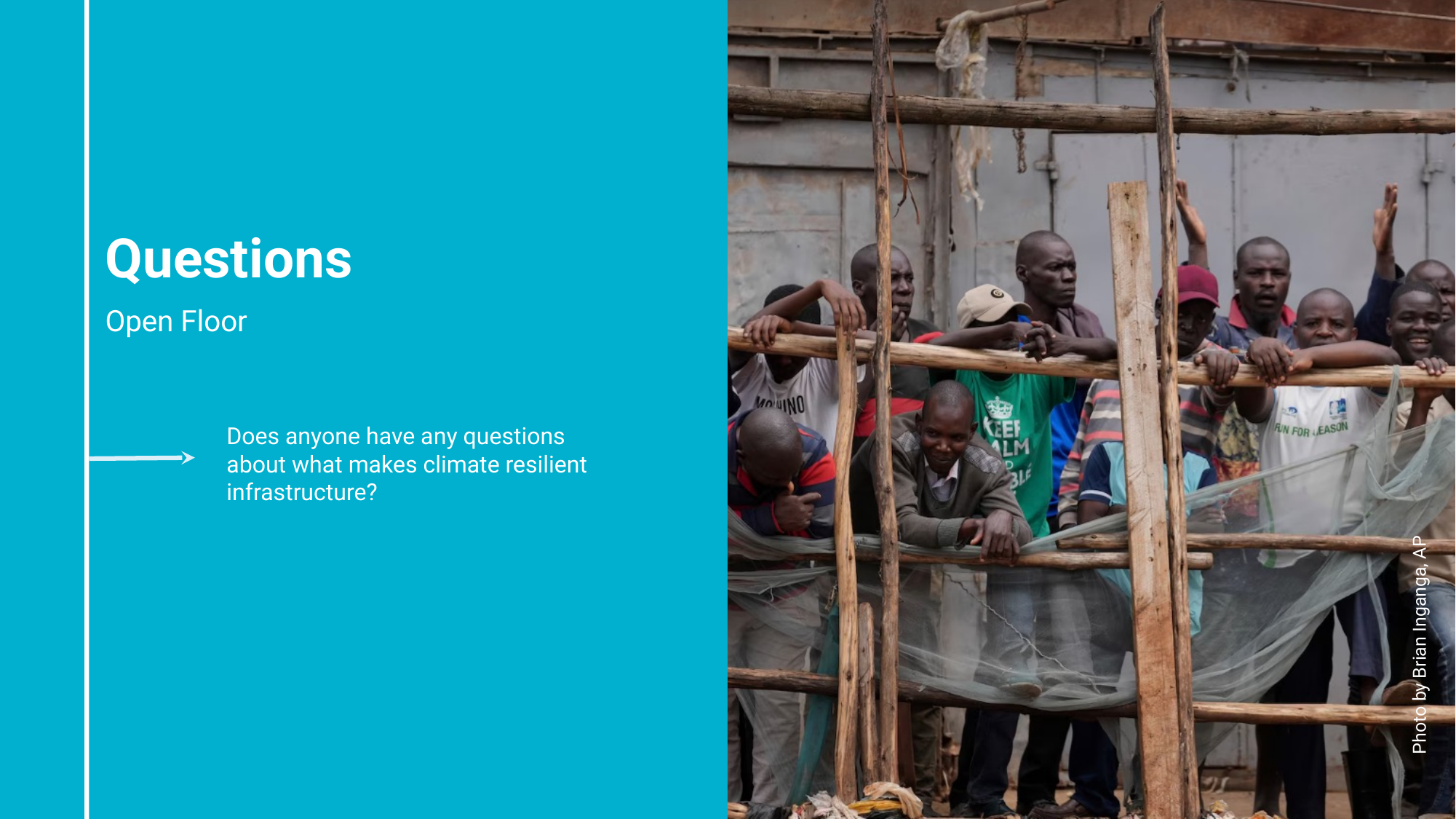

Questions
Open Floor
Does anyone have any questions about what makes climate resilient infrastructure?
Photo by Brian Inganga, AP
31